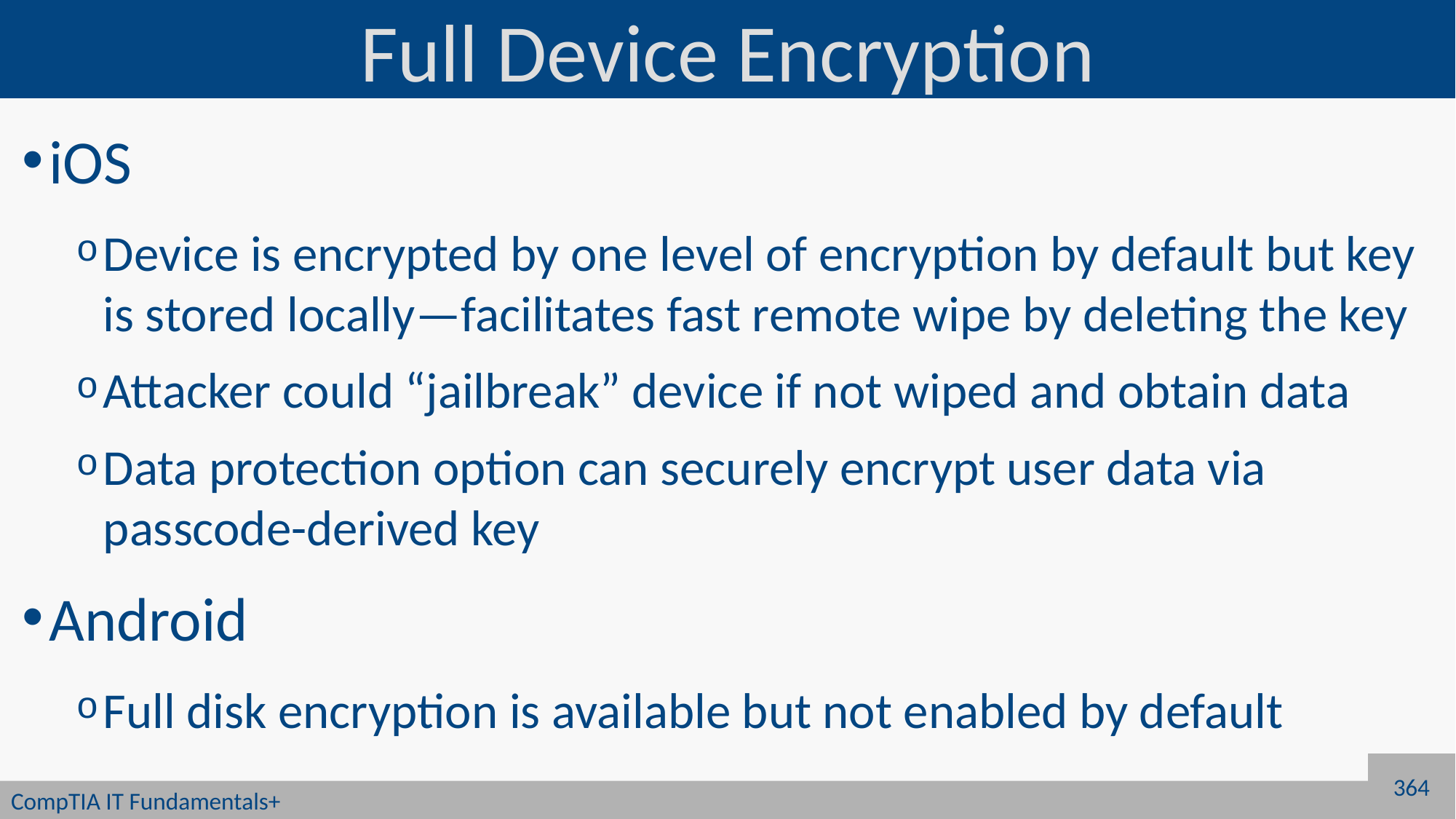

# Full Device Encryption
iOS
Device is encrypted by one level of encryption by default but key is stored locally—facilitates fast remote wipe by deleting the key
Attacker could “jailbreak” device if not wiped and obtain data
Data protection option can securely encrypt user data via passcode-derived key
Android
Full disk encryption is available but not enabled by default
364
CompTIA IT Fundamentals+